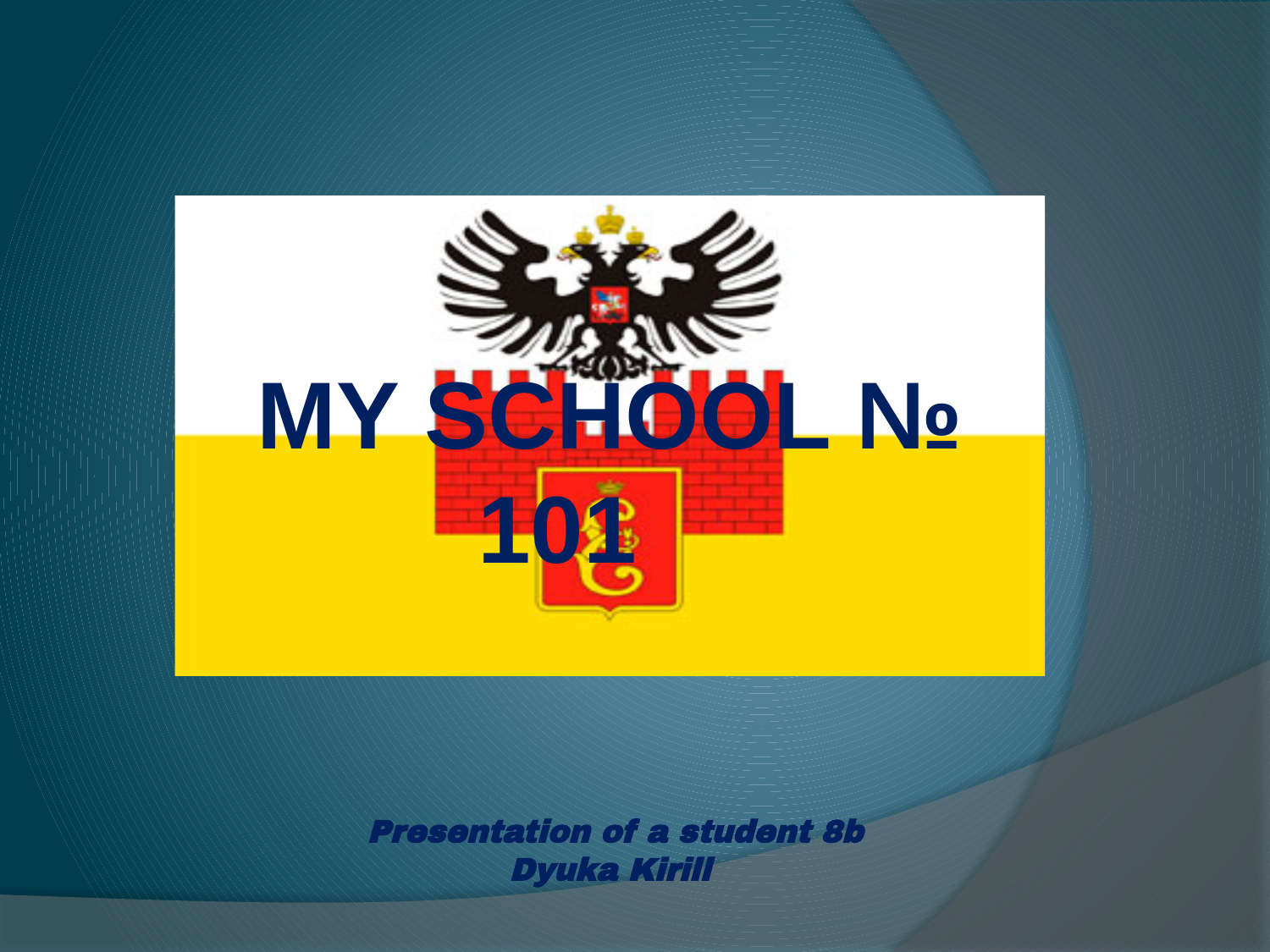

MY SCHOOL № 101

 Presentation of a student 8b
Dyuka Kirill